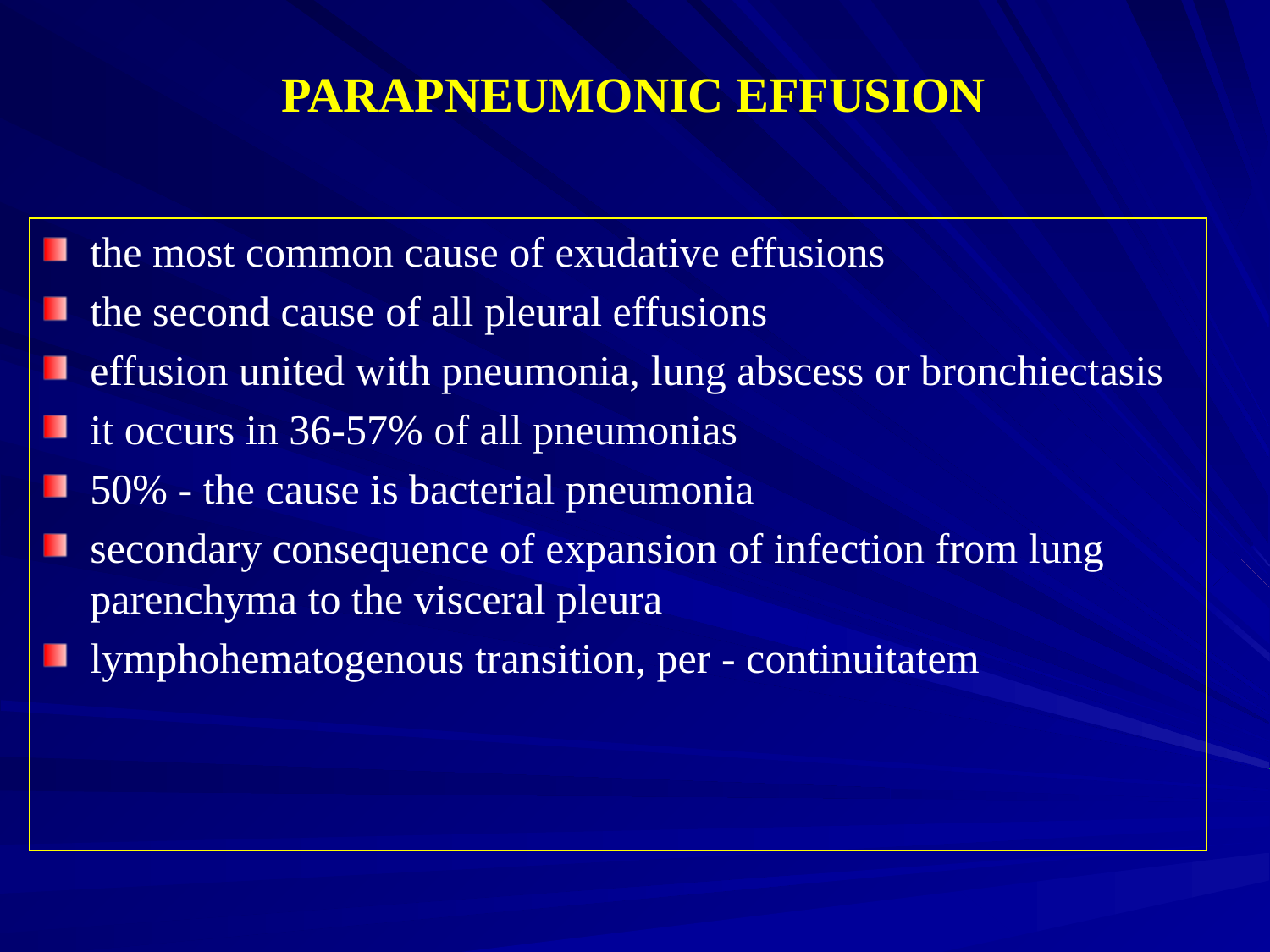

# PARAPNEUMONIC EFFUSION
the most common cause of exudative effusions
the second cause of all pleural effusions
effusion united with pneumonia, lung abscess or bronchiectasis
it occurs in 36-57% of all pneumonias
50% - the cause is bacterial pneumonia
secondary consequence of expansion of infection from lung parenchyma to the visceral pleura
lymphohematogenous transition, per - continuitatem